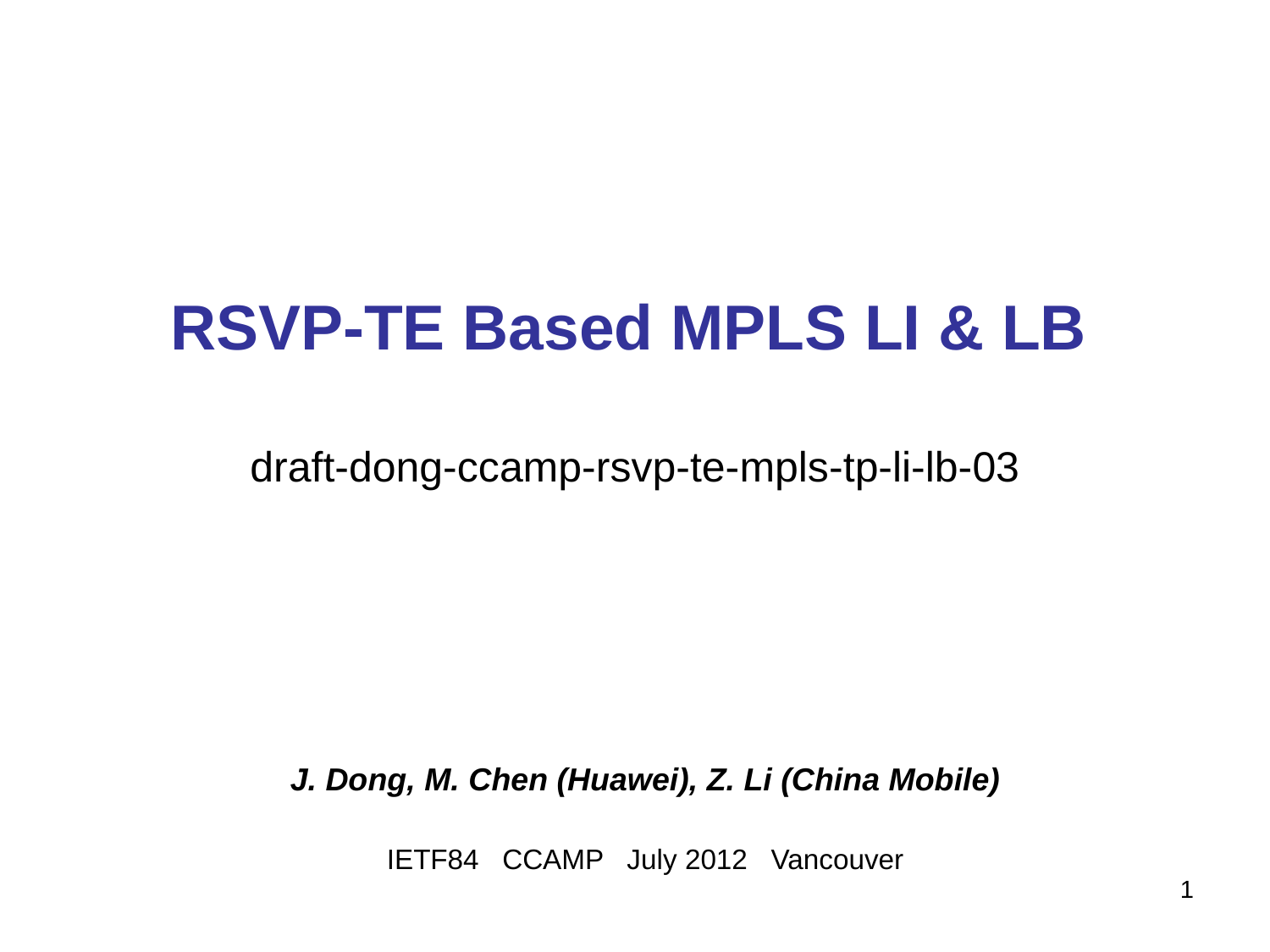

# RSVP-TE Based MPLS LI & LB
draft-dong-ccamp-rsvp-te-mpls-tp-li-lb-03
J. Dong, M. Chen (Huawei), Z. Li (China Mobile)

IETF84   CCAMP   July 2012   Vancouver
1